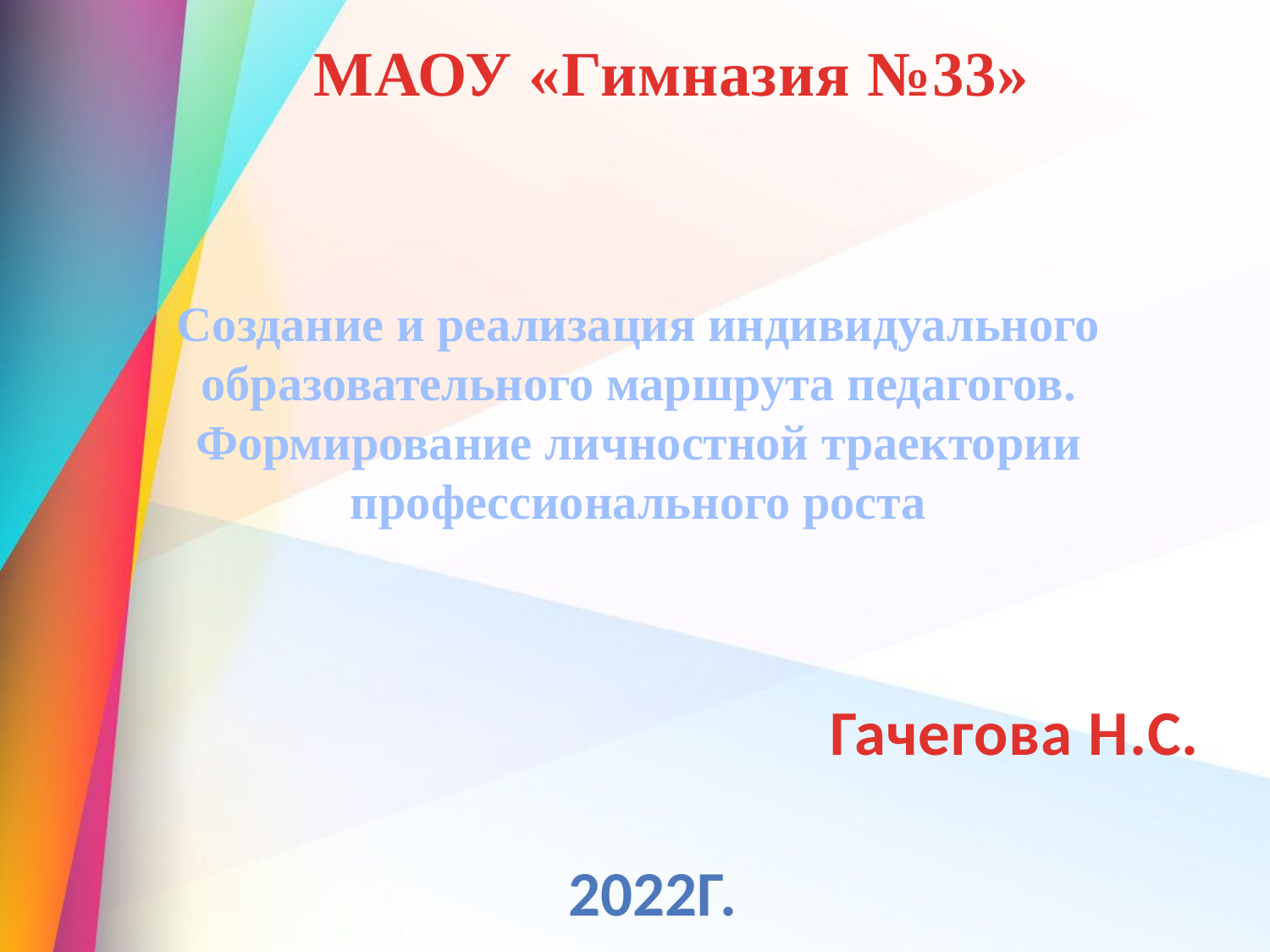

МАОУ «Гимназия №33»
Создание и реализация индивидуального образовательного маршрута педагогов. Формирование личностной траектории профессионального роста
Гачегова Н.С.
2022г.